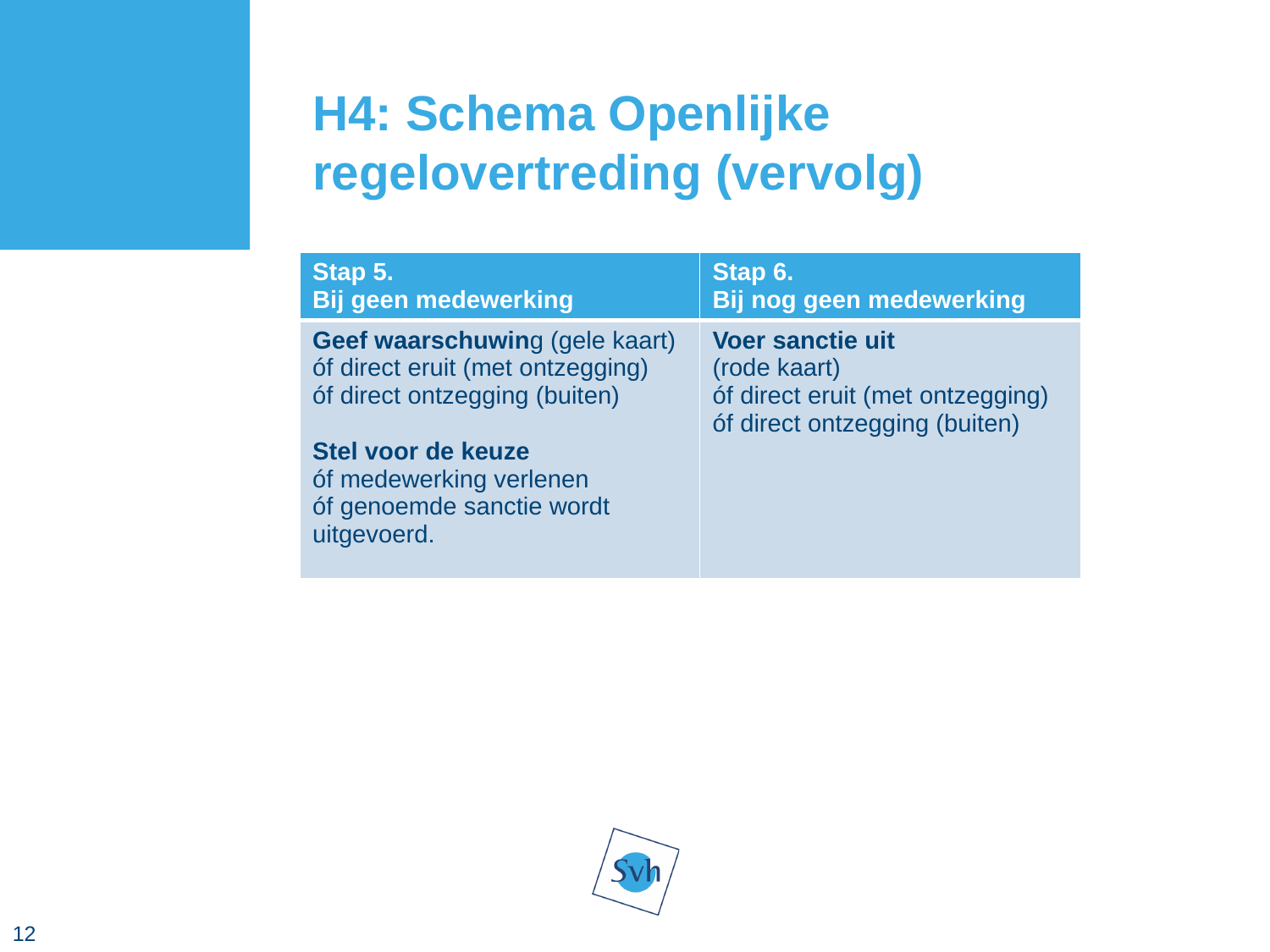

# H4: Schema Openlijke regelovertreding (vervolg)
| Stap 5. Bij geen medewerking | Stap 6. Bij nog geen medewerking |
| --- | --- |
| Geef waarschuwing (gele kaart) óf direct eruit (met ontzegging) óf direct ontzegging (buiten) Stel voor de keuze óf medewerking verlenen óf genoemde sanctie wordt uitgevoerd. | Voer sanctie uit (rode kaart) óf direct eruit (met ontzegging) óf direct ontzegging (buiten) |